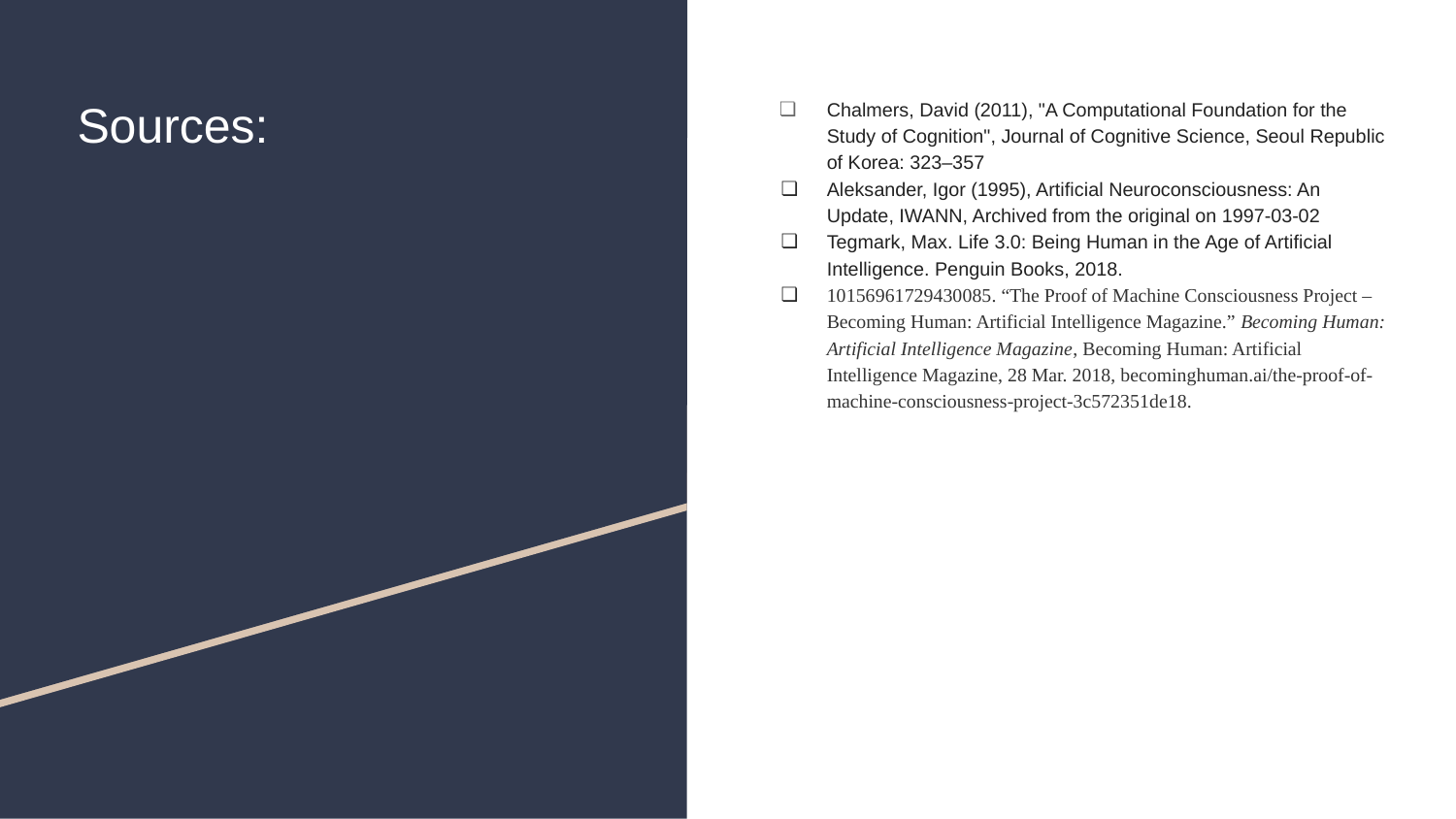

# Sources:
Chalmers, David (2011), "A Computational Foundation for the Study of Cognition", Journal of Cognitive Science, Seoul Republic of Korea: 323–357
Aleksander, Igor (1995), Artificial Neuroconsciousness: An Update, IWANN, Archived from the original on 1997-03-02
Tegmark, Max. Life 3.0: Being Human in the Age of Artificial Intelligence. Penguin Books, 2018.
10156961729430085. “The Proof of Machine Consciousness Project – Becoming Human: Artificial Intelligence Magazine.” Becoming Human: Artificial Intelligence Magazine, Becoming Human: Artificial Intelligence Magazine, 28 Mar. 2018, becominghuman.ai/the-proof-of-machine-consciousness-project-3c572351de18.